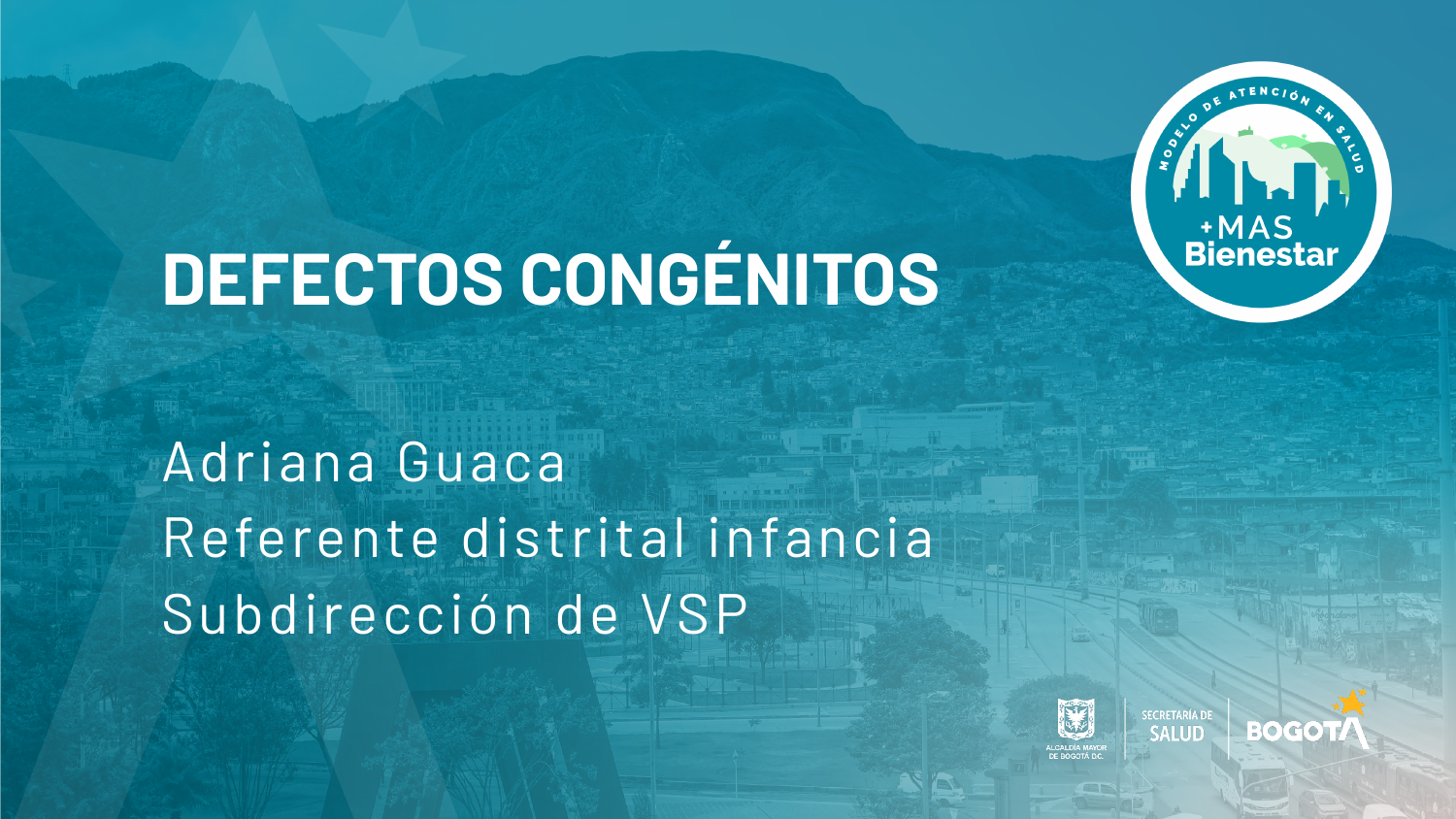

# DEFECTOS CONGÉNITOS
Adriana Guaca
Referente distrital infancia
Subdirección de VSP